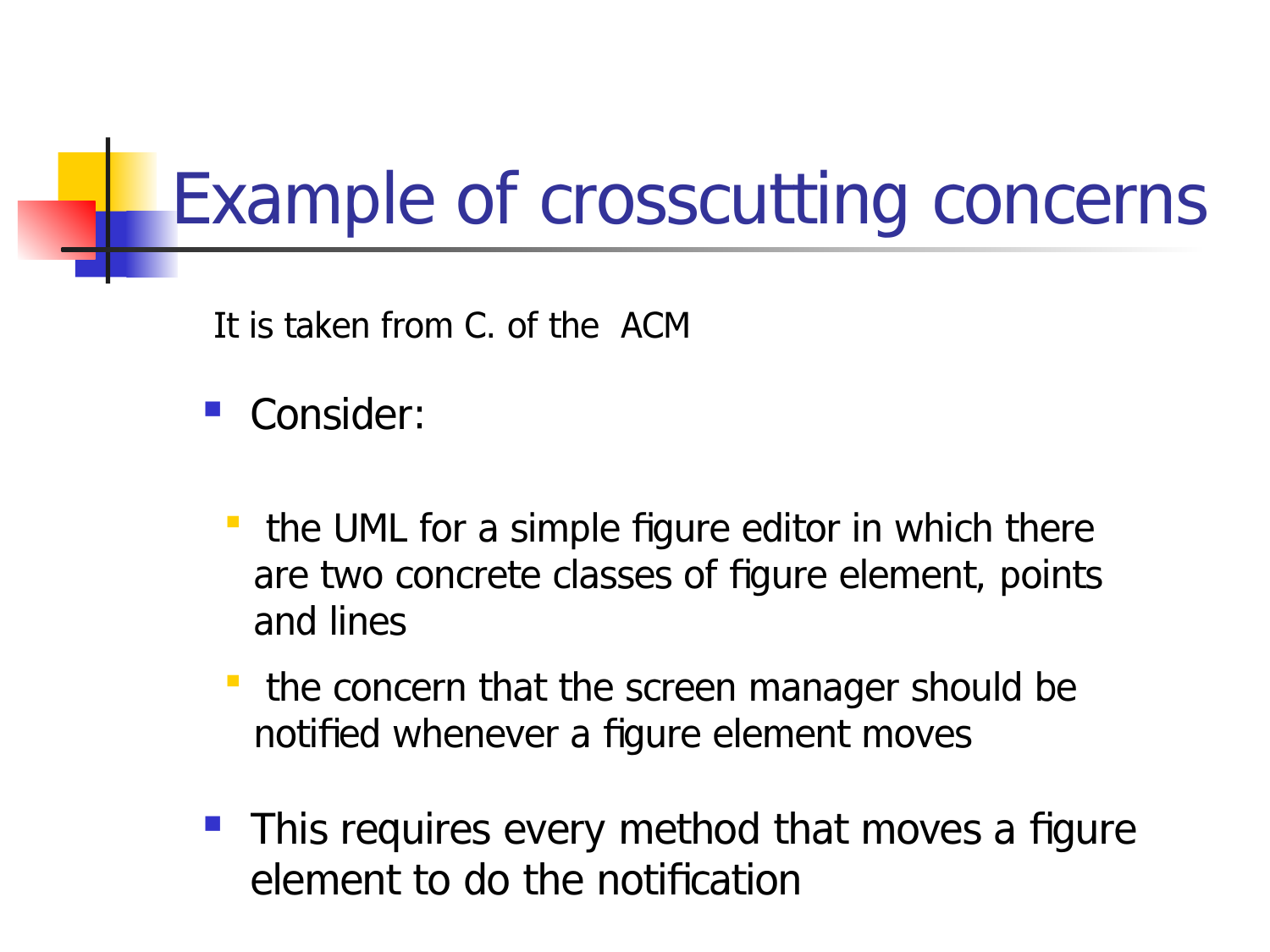

# Example of crosscutting concerns
It is taken from C. of the  ACM
Consider:

This requires every method that moves a figure element to do the notification
 the UML for a simple figure editor in which there are two concrete classes of figure element, points and lines
 the concern that the screen manager should be notified whenever a figure element moves